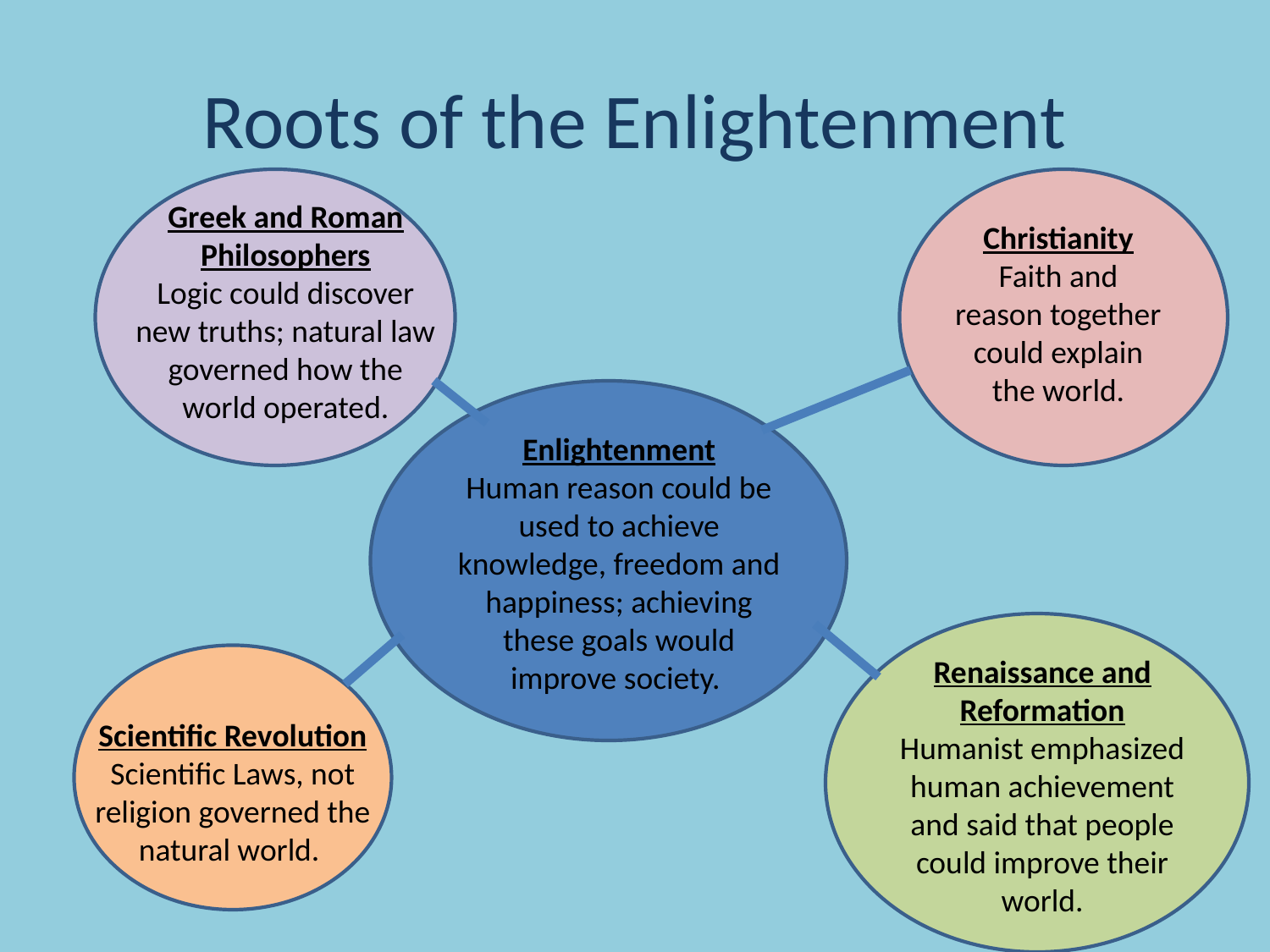

# Roots of the Enlightenment

Greek and Roman Philosophers
Logic could discover new truths; natural law governed how the world operated.
Christianity
Faith and reason together could explain the world.

Enlightenment
Human reason could be used to achieve knowledge, freedom and happiness; achieving these goals would improve society.

Renaissance and Reformation
Humanist emphasized human achievement and said that people could improve their world.
Scientific Revolution
Scientific Laws, not religion governed the natural world.